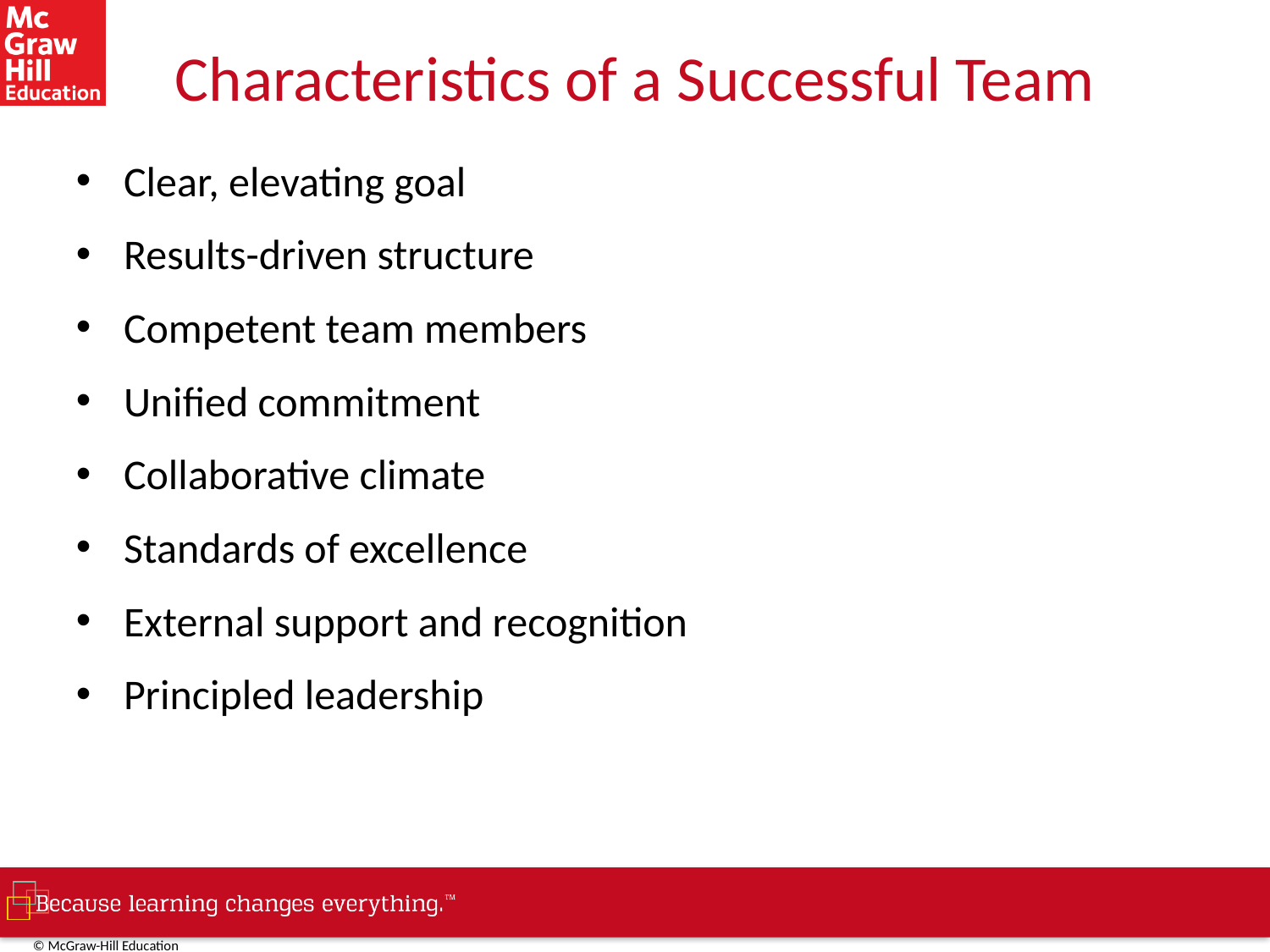

# Characteristics of a Successful Team
Clear, elevating goal
Results-driven structure
Competent team members
Unified commitment
Collaborative climate
Standards of excellence
External support and recognition
Principled leadership